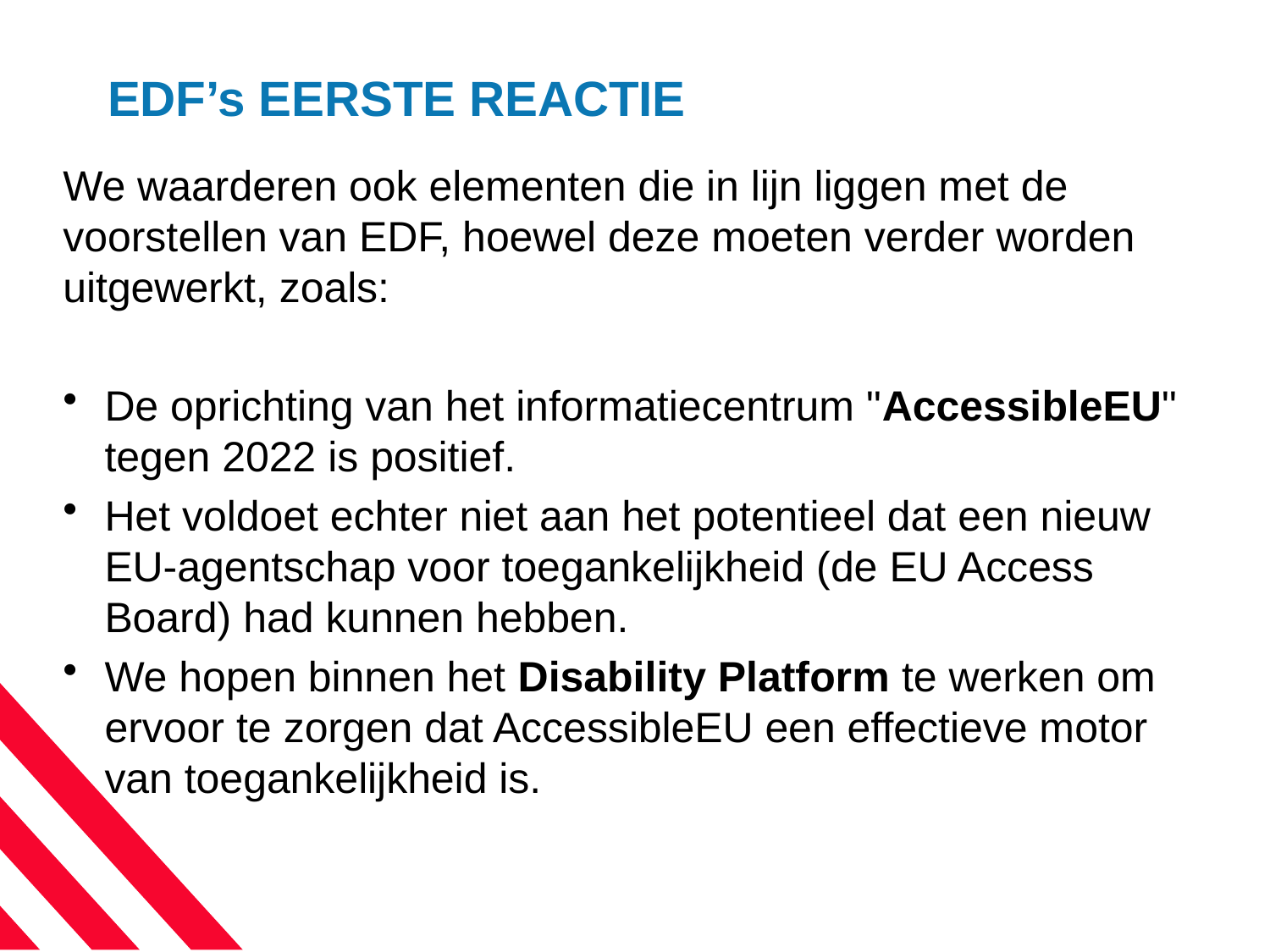

# EDF’s EERSTE REACTIE
We waarderen ook elementen die in lijn liggen met de voorstellen van EDF, hoewel deze moeten verder worden uitgewerkt, zoals:

De oprichting van het informatiecentrum "AccessibleEU" tegen 2022 is positief.
Het voldoet echter niet aan het potentieel dat een nieuw EU-agentschap voor toegankelijkheid (de EU Access Board) had kunnen hebben.
We hopen binnen het Disability Platform te werken om ervoor te zorgen dat AccessibleEU een effectieve motor van toegankelijkheid is.